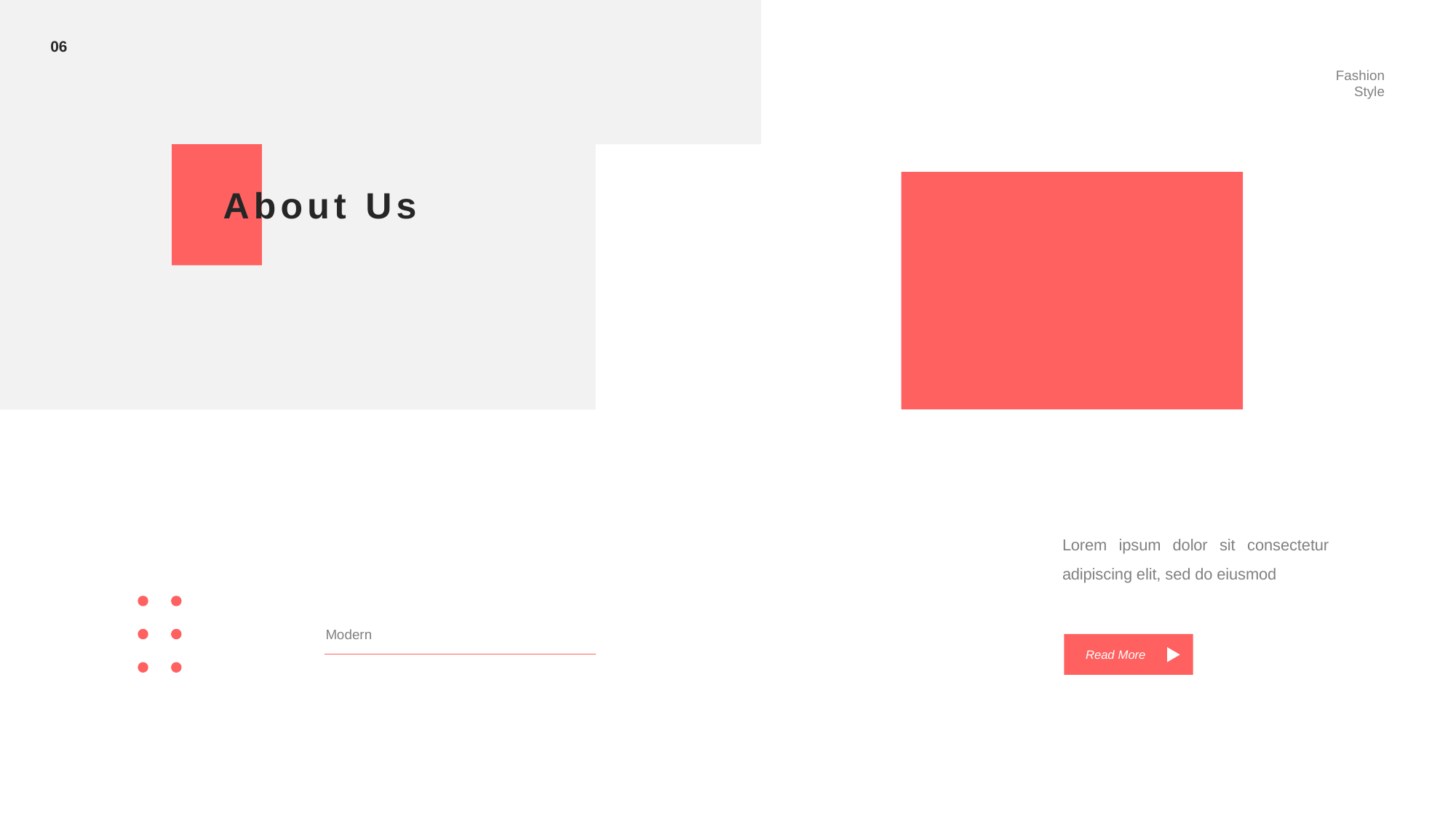

06
Fashion Style

About Us

Lorem ipsum dolor sit consectetur adipiscing elit, sed do eiusmod

Modern

Read More